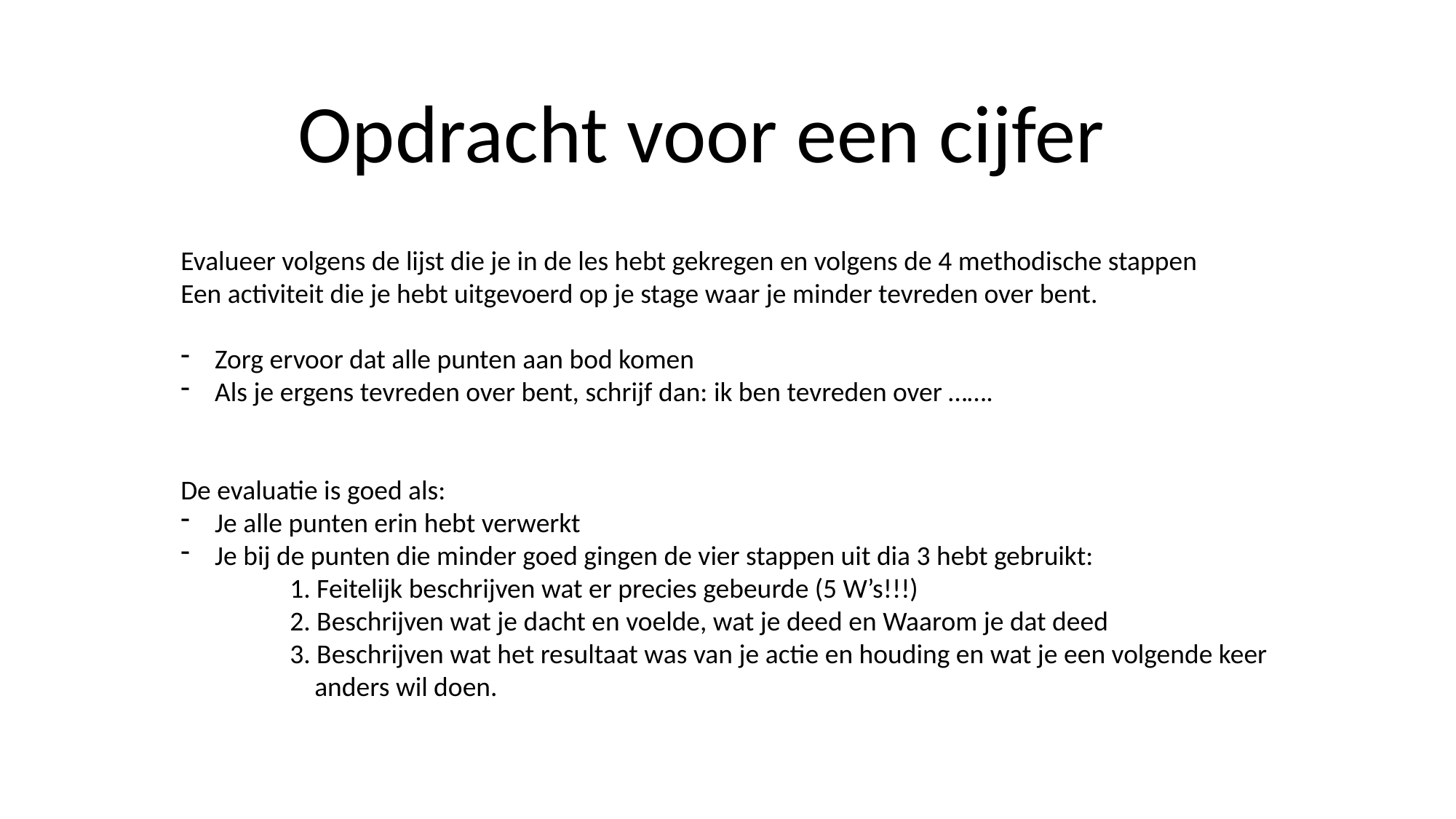

Opdracht voor een cijfer
Evalueer volgens de lijst die je in de les hebt gekregen en volgens de 4 methodische stappen
Een activiteit die je hebt uitgevoerd op je stage waar je minder tevreden over bent.

Zorg ervoor dat alle punten aan bod komen
Als je ergens tevreden over bent, schrijf dan: ik ben tevreden over …….

De evaluatie is goed als:
Je alle punten erin hebt verwerkt
Je bij de punten die minder goed gingen de vier stappen uit dia 3 hebt gebruikt:
	1. Feitelijk beschrijven wat er precies gebeurde (5 W’s!!!)
	2. Beschrijven wat je dacht en voelde, wat je deed en Waarom je dat deed
	3. Beschrijven wat het resultaat was van je actie en houding en wat je een volgende keer
	    anders wil doen.